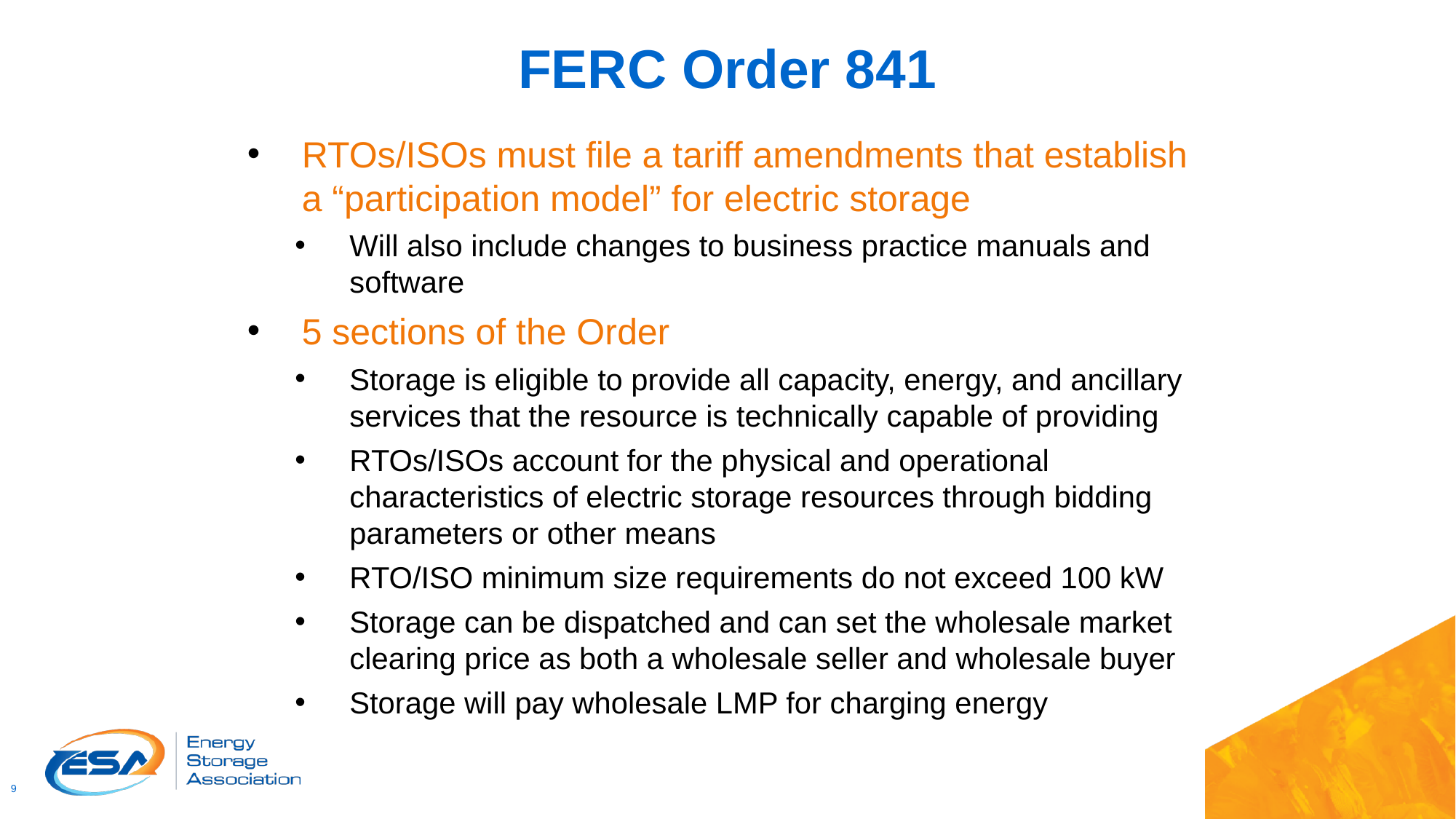

# FERC Order 841
RTOs/ISOs must file a tariff amendments that establish a “participation model” for electric storage
Will also include changes to business practice manuals and software
5 sections of the Order
Storage is eligible to provide all capacity, energy, and ancillary services that the resource is technically capable of providing
RTOs/ISOs account for the physical and operational characteristics of electric storage resources through bidding parameters or other means
RTO/ISO minimum size requirements do not exceed 100 kW
Storage can be dispatched and can set the wholesale market clearing price as both a wholesale seller and wholesale buyer
Storage will pay wholesale LMP for charging energy
9